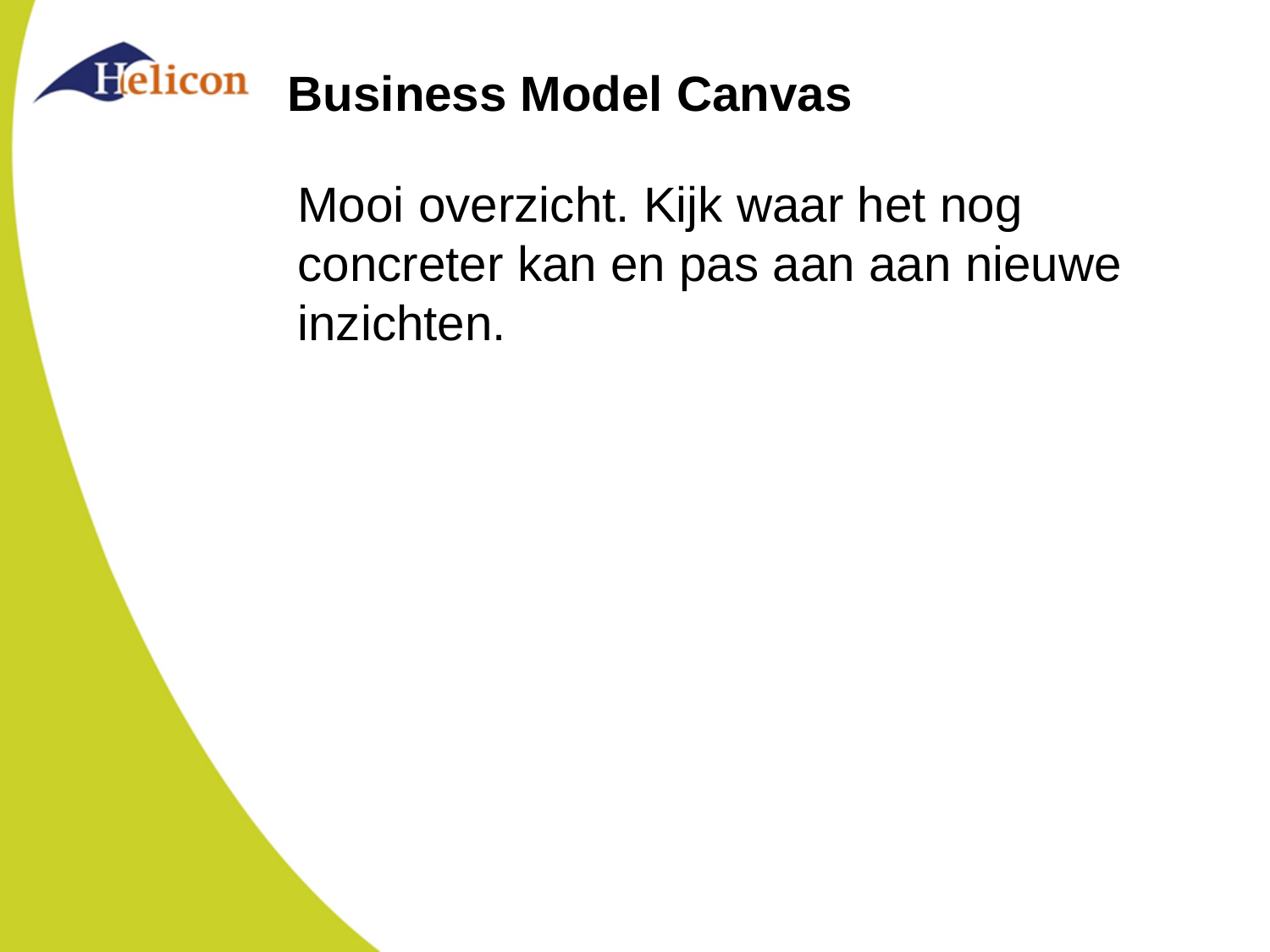

# Business Model Canvas
Mooi overzicht. Kijk waar het nog concreter kan en pas aan aan nieuwe inzichten.